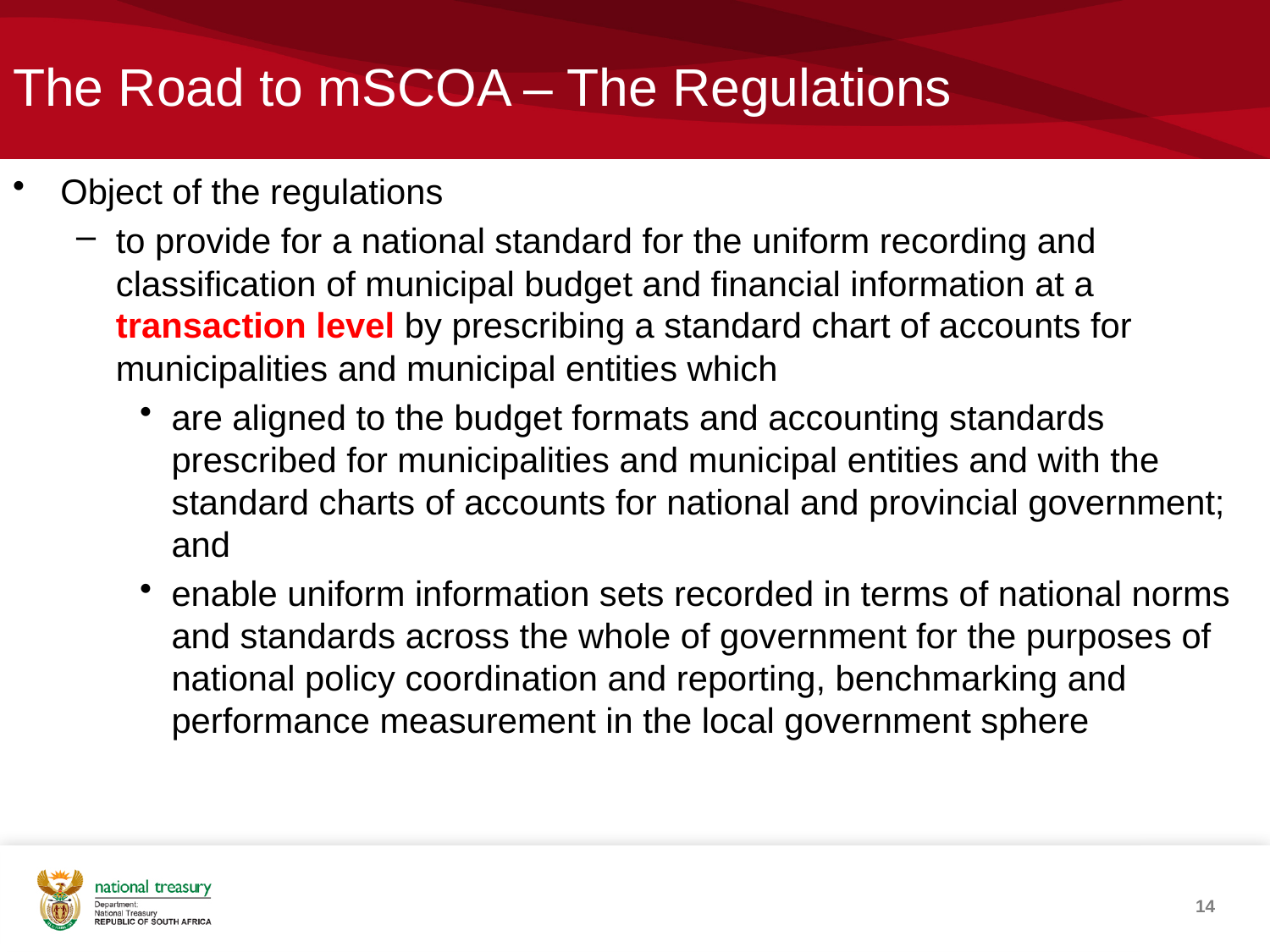

# The Road to mSCOA – The Regulations
Object of the regulations
to provide for a national standard for the uniform recording and classification of municipal budget and financial information at a transaction level by prescribing a standard chart of accounts for municipalities and municipal entities which
are aligned to the budget formats and accounting standards prescribed for municipalities and municipal entities and with the standard charts of accounts for national and provincial government; and
enable uniform information sets recorded in terms of national norms and standards across the whole of government for the purposes of national policy coordination and reporting, benchmarking and performance measurement in the local government sphere
14